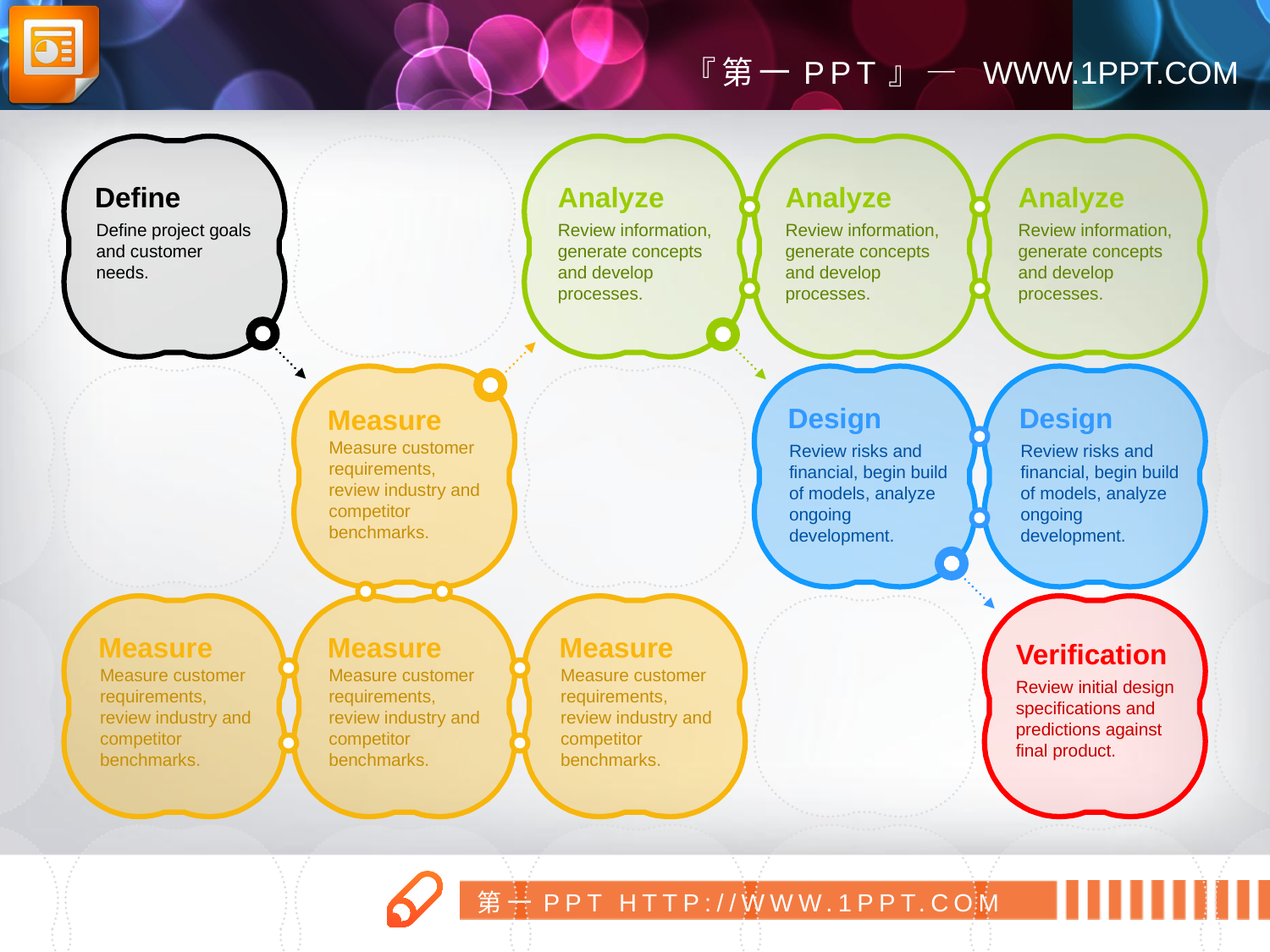

Define
Analyze
Analyze
Analyze

Define project goals and customer needs.
Review information, generate concepts and develop processes.
Review information, generate concepts and develop processes.
Review information, generate concepts and develop processes.

Design
Design
Measure

Measure customer requirements, review industry and competitor benchmarks.
Review risks and financial, begin build of models, analyze ongoing development.
Review risks and financial, begin build of models, analyze ongoing development.

Measure
Measure
Measure
Verification

Measure customer requirements, review industry and competitor benchmarks.
Measure customer requirements, review industry and competitor benchmarks.
Measure customer requirements, review industry and competitor benchmarks.
Review initial design specifications and predictions against final product.